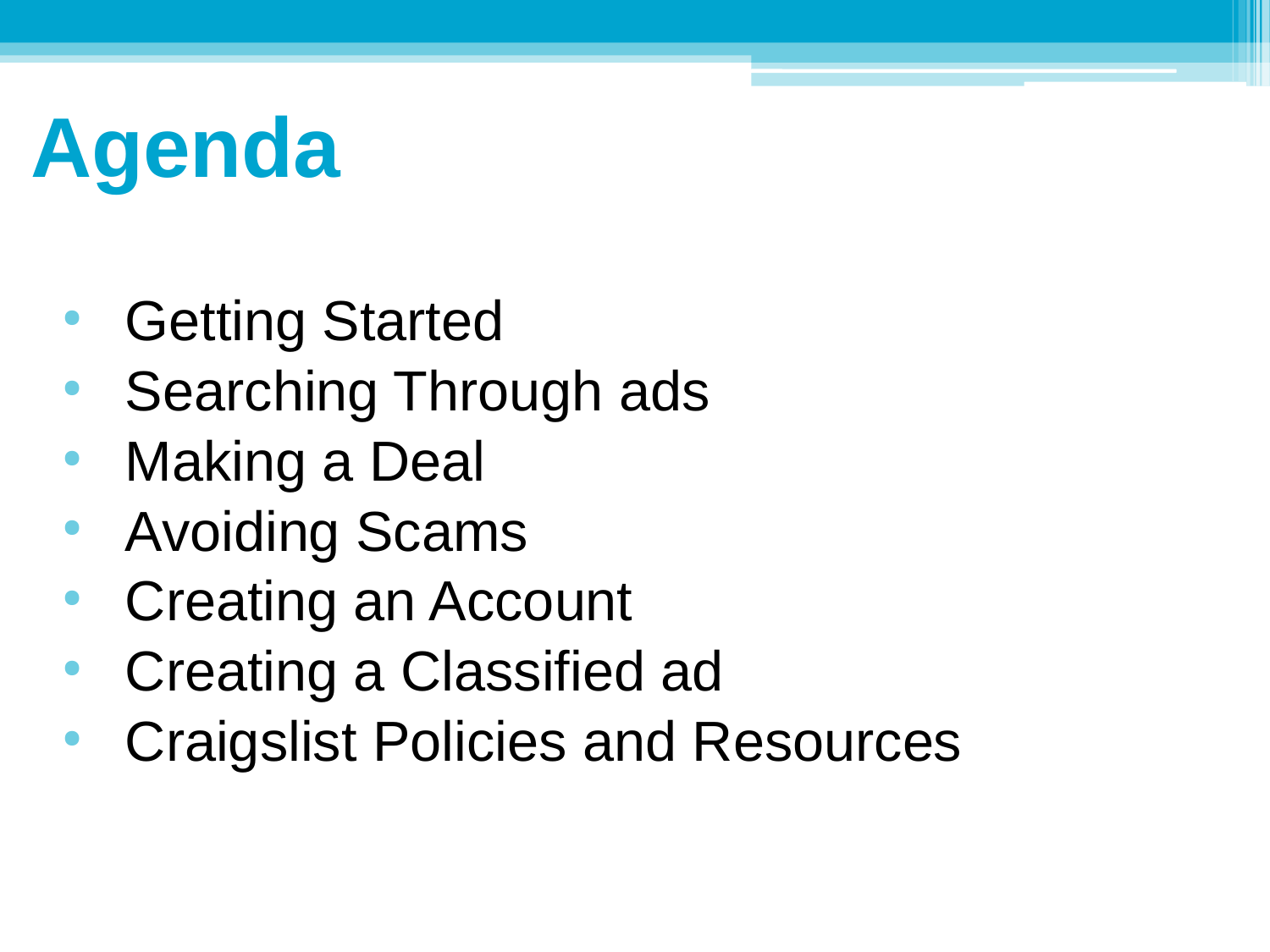

# Agenda
Getting Started
Searching Through ads
Making a Deal
Avoiding Scams
Creating an Account
Creating a Classified ad
Craigslist Policies and Resources